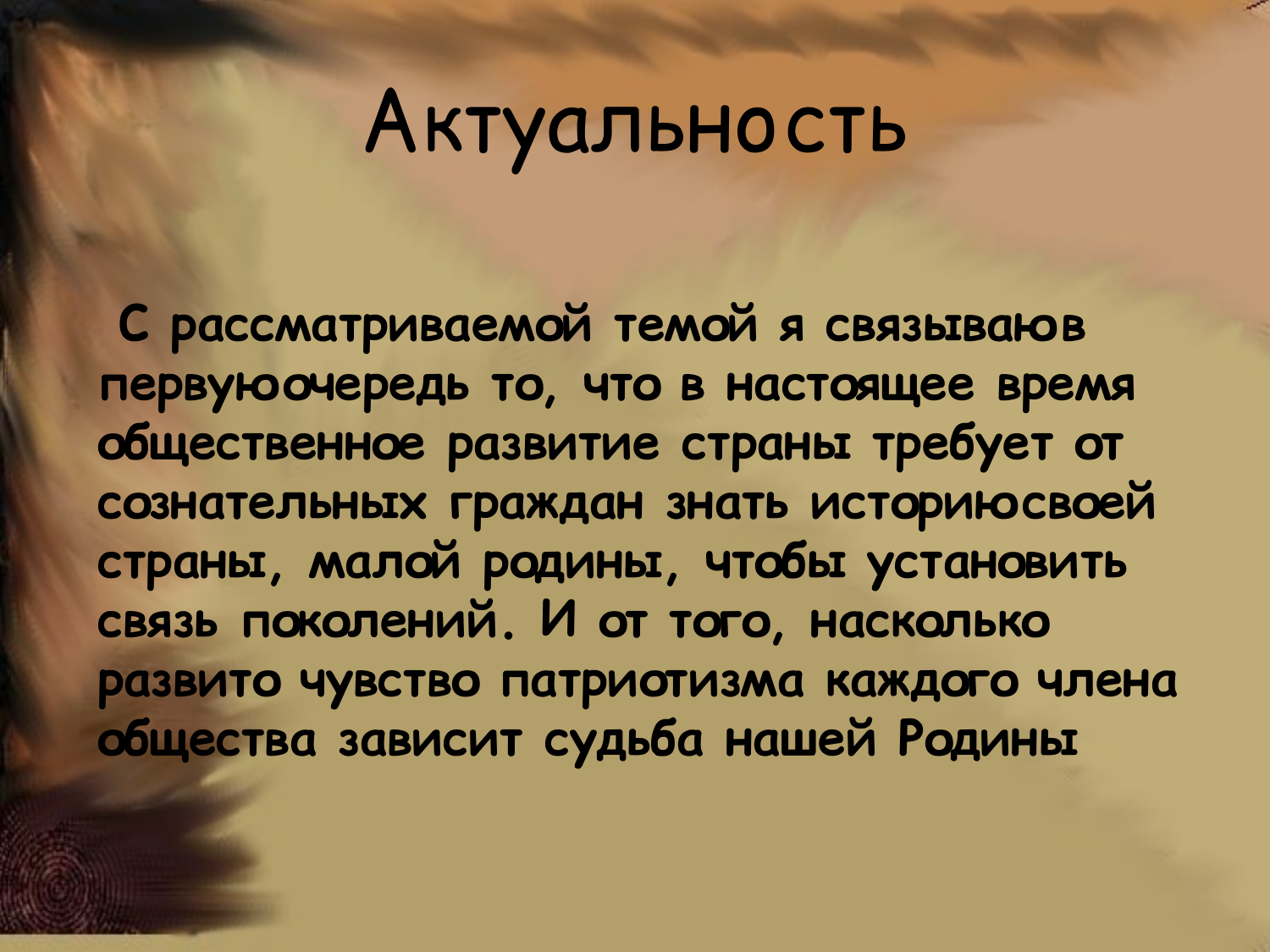

# Актуальность

 С рассматриваемой темой я связываю в первую очередь то, что в настоящее время общественное развитие страны требует от сознательных граждан знать историю своей страны, малой родины, чтобы установить связь поколений. И от того, насколько развито чувство патриотизма каждого члена общества зависит судьба нашей Родины